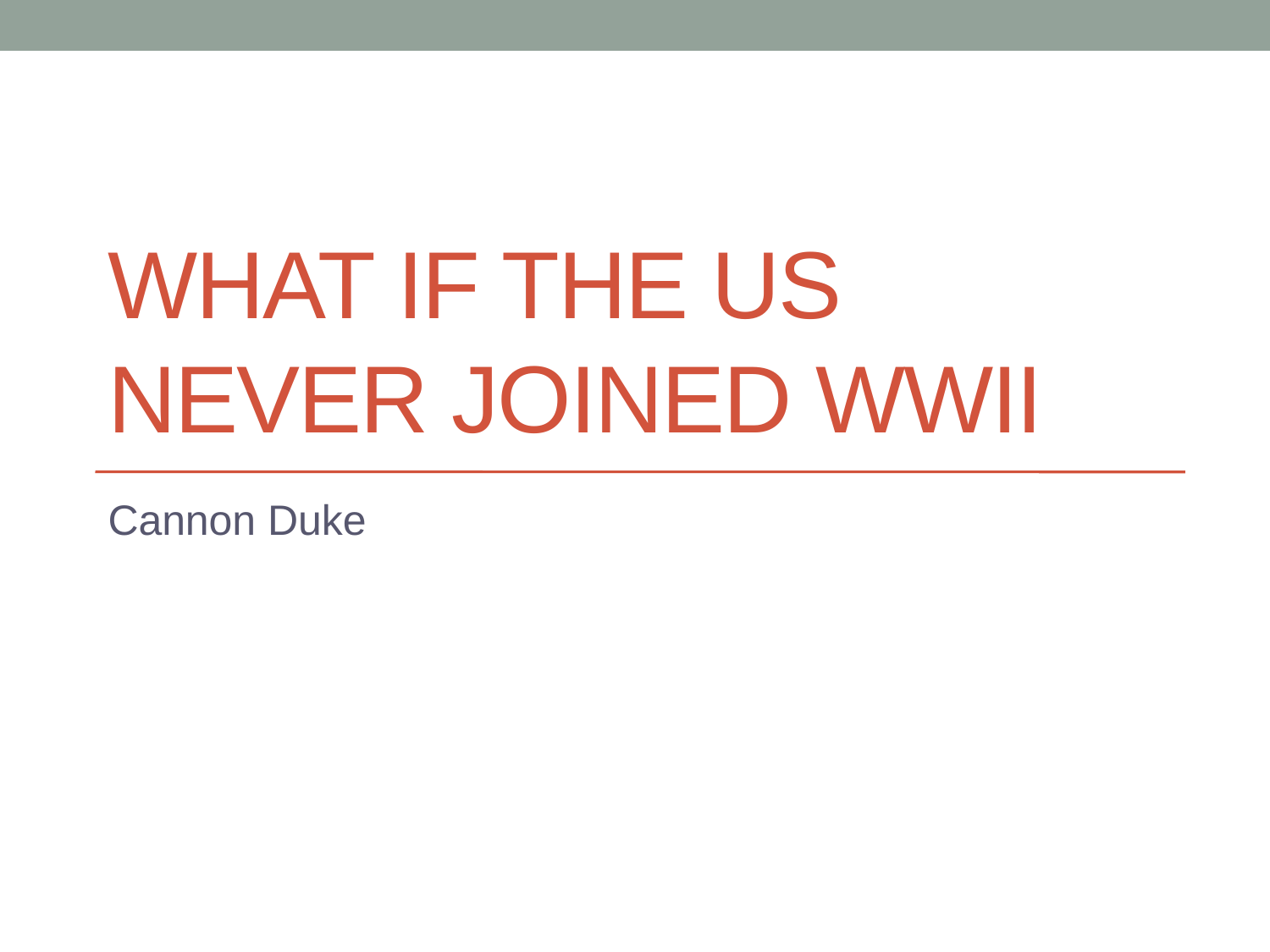

# What if the US never joined WWII
Cannon Duke